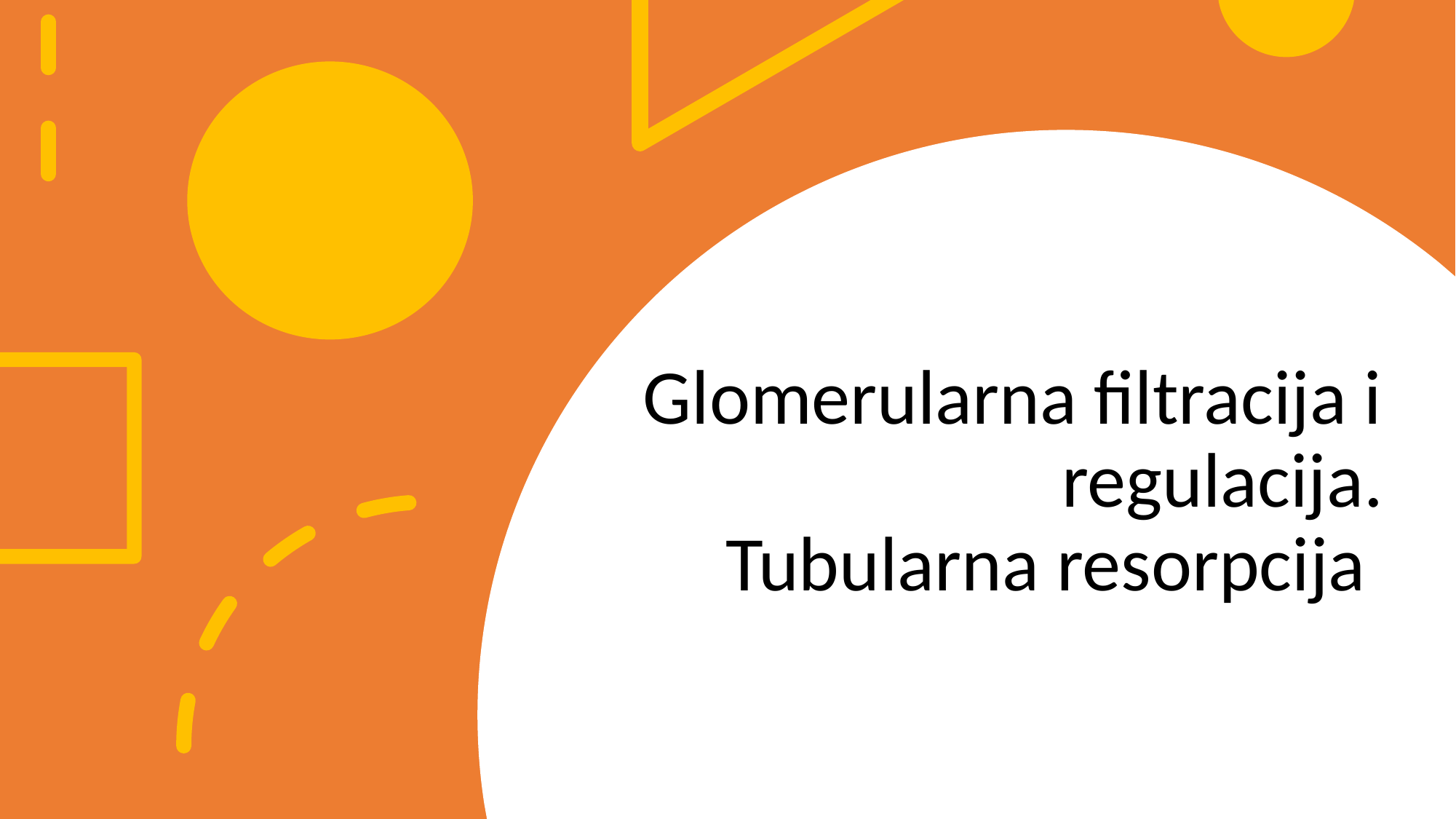

# Glomerularna filtracija i regulacija. Tubularna resorpcija